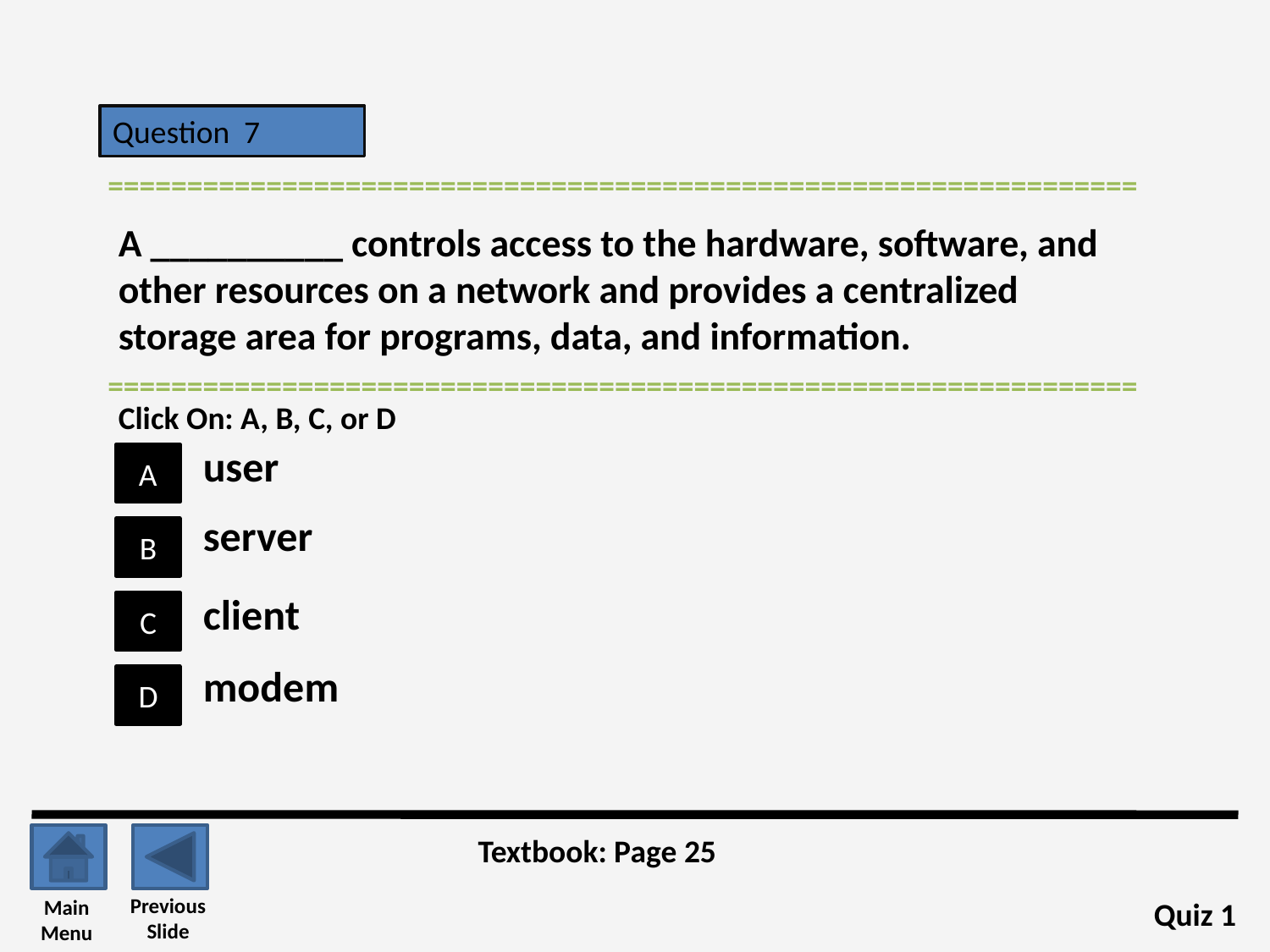

Question  7
=================================================================
A __________ controls access to the hardware, software, and other resources on a network and provides a centralized storage area for programs, data, and information.
=================================================================
Click On: A, B, C, or D

user
A
server
B
client
C
modem
D

Textbook: Page 25
Previous
Slide
Main
Menu
Quiz 1